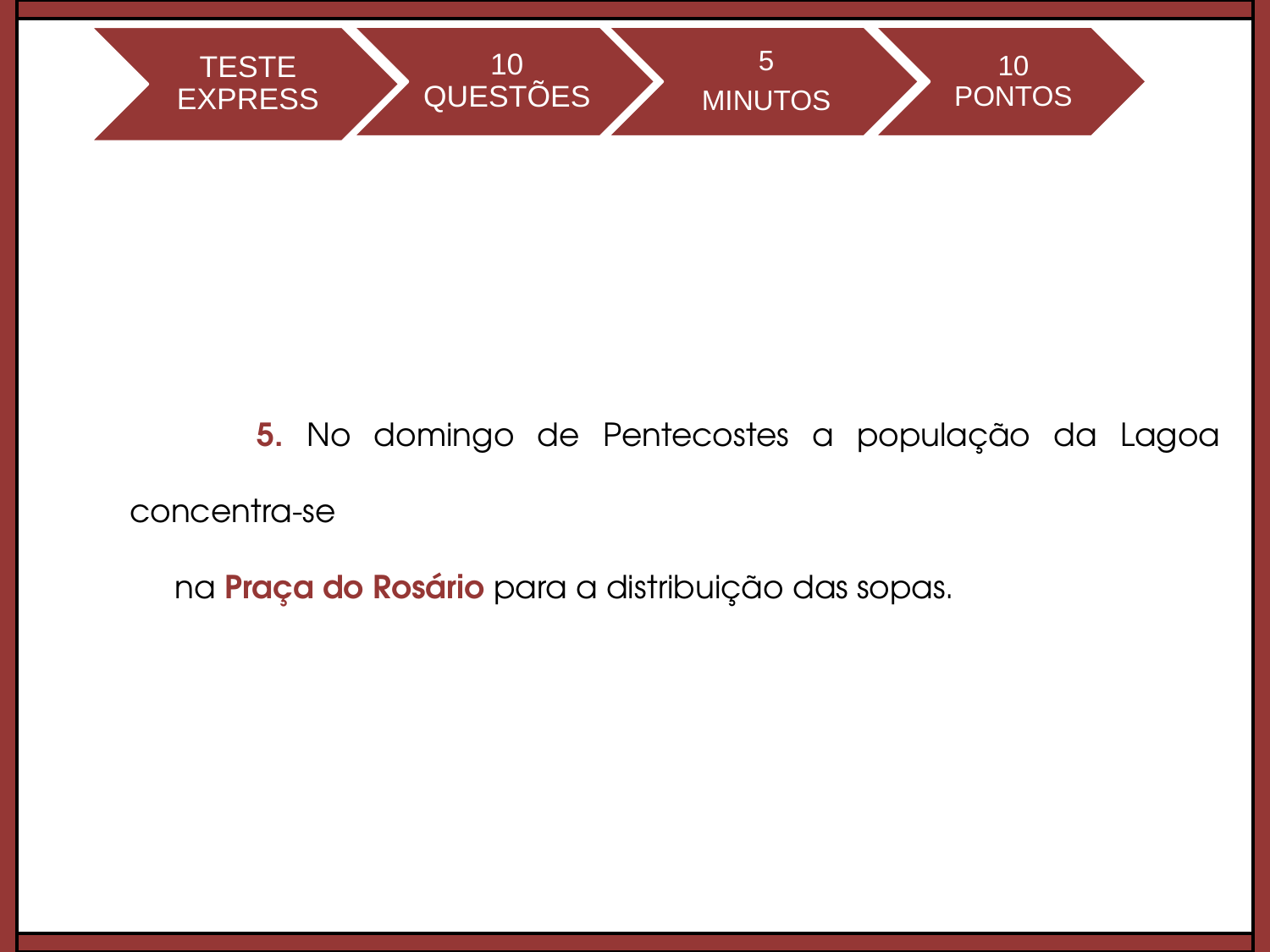

TESTE EXPRESS
10 QUESTÕES
5
MINUTOS
10 PONTOS
	5. No domingo de Pentecostes a população da Lagoa concentra-se
     na Praça do Rosário para a distribuição das sopas.